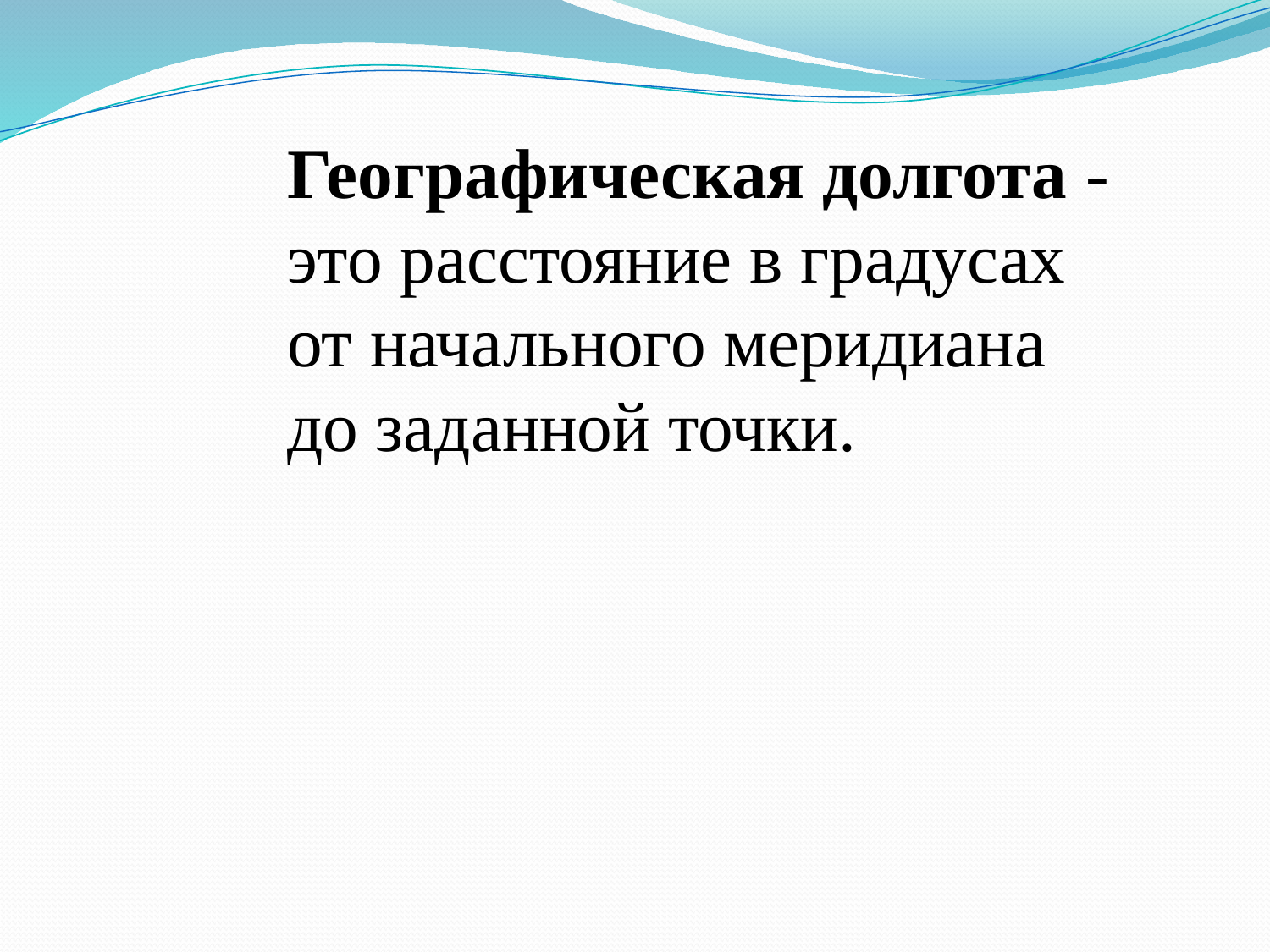

Географическая долгота - это расстояние в градусах от начального меридиана до заданной точки.